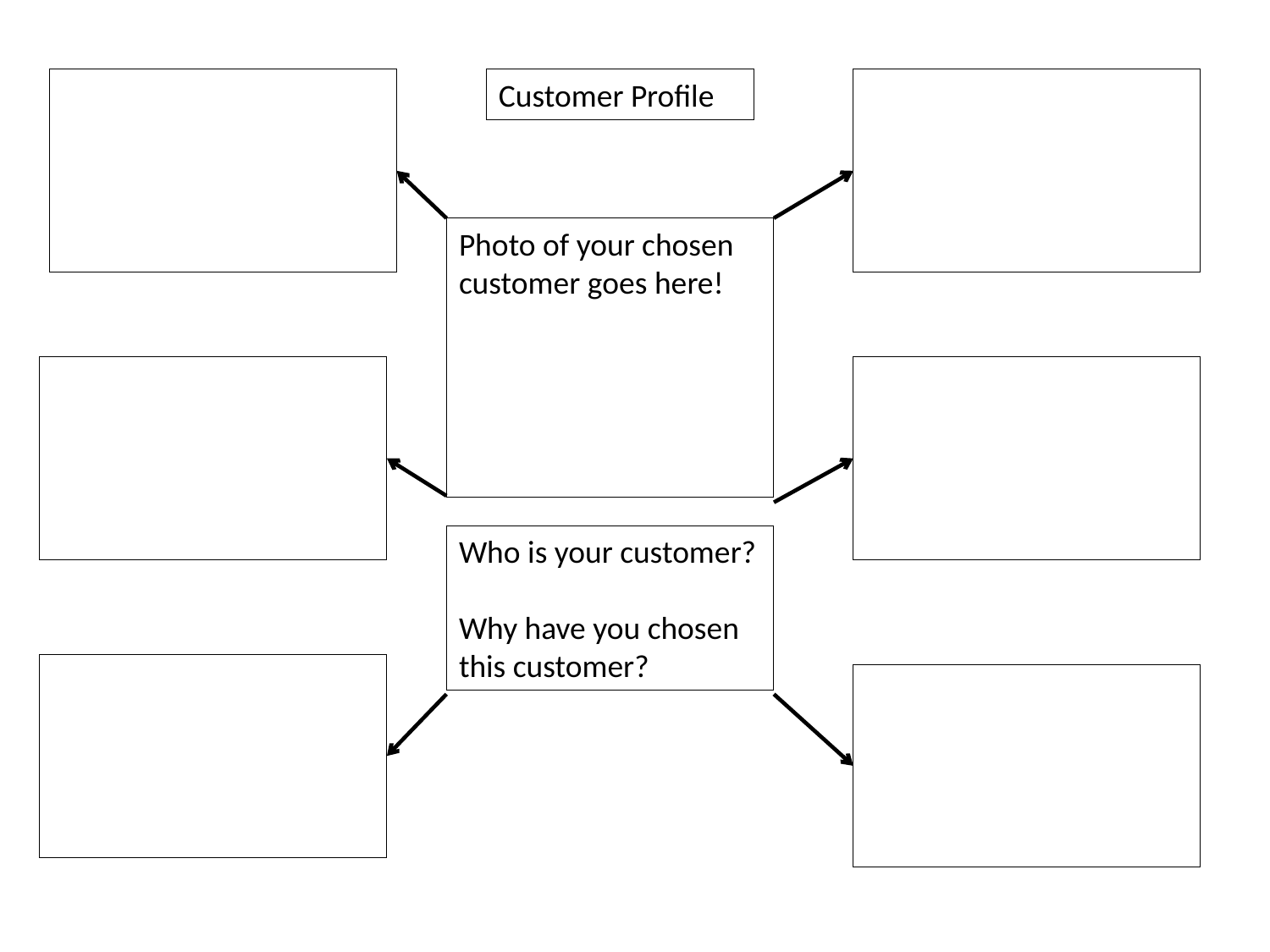

Customer Profile

Photo of your chosen customer goes here!

Who is your customer?

Why have you chosen this customer?